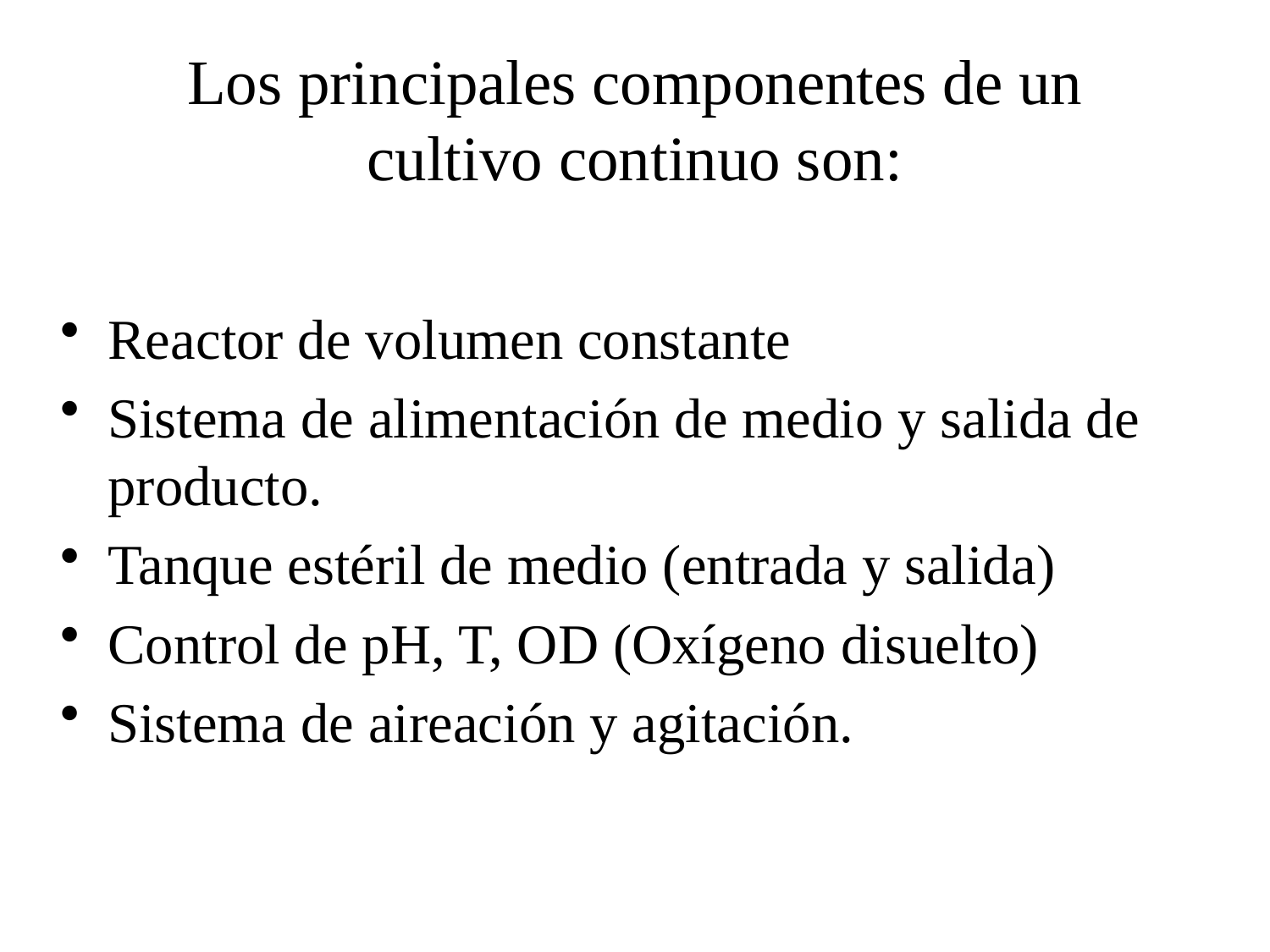

# Los principales componentes de un cultivo continuo son:
Reactor de volumen constante
Sistema de alimentación de medio y salida de producto.
Tanque estéril de medio (entrada y salida)
Control de pH, T, OD (Oxígeno disuelto)
Sistema de aireación y agitación.